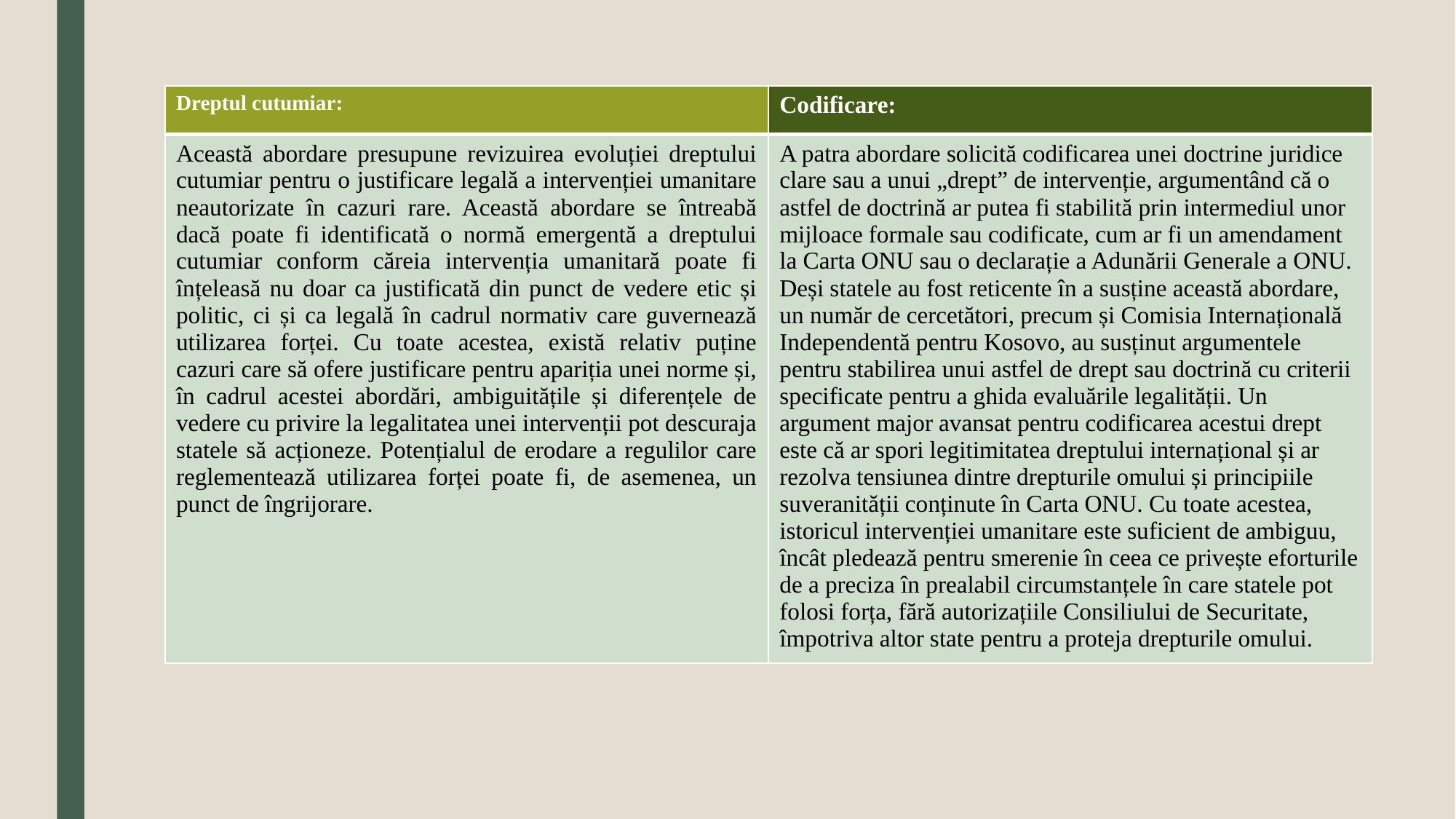

| Dreptul cutumiar: | Codificare: |
| --- | --- |
| Această abordare presupune revizuirea evoluției dreptului cutumiar pentru o justificare legală a intervenției umanitare neautorizate în cazuri rare. Această abordare se întreabă dacă poate fi identificată o normă emergentă a dreptului cutumiar conform căreia intervenția umanitară poate fi înțeleasă nu doar ca justificată din punct de vedere etic și politic, ci și ca legală în cadrul normativ care guvernează utilizarea forței. Cu toate acestea, există relativ puține cazuri care să ofere justificare pentru apariția unei norme și, în cadrul acestei abordări, ambiguitățile și diferențele de vedere cu privire la legalitatea unei intervenții pot descuraja statele să acționeze. Potențialul de erodare a regulilor care reglementează utilizarea forței poate fi, de asemenea, un punct de îngrijorare. | A patra abordare solicită codificarea unei doctrine juridice clare sau a unui „drept” de intervenție, argumentând că o astfel de doctrină ar putea fi stabilită prin intermediul unor mijloace formale sau codificate, cum ar fi un amendament la Carta ONU sau o declarație a Adunării Generale a ONU. Deși statele au fost reticente în a susține această abordare, un număr de cercetători, precum și Comisia Internațională Independentă pentru Kosovo, au susținut argumentele pentru stabilirea unui astfel de drept sau doctrină cu criterii specificate pentru a ghida evaluările legalității. Un argument major avansat pentru codificarea acestui drept este că ar spori legitimitatea dreptului internațional și ar rezolva tensiunea dintre drepturile omului și principiile suveranității conținute în Carta ONU. Cu toate acestea, istoricul intervenției umanitare este suficient de ambiguu, încât pledează pentru smerenie în ceea ce privește eforturile de a preciza în prealabil circumstanțele în care statele pot folosi forța, fără autorizațiile Consiliului de Securitate, împotriva altor state pentru a proteja drepturile omului. |